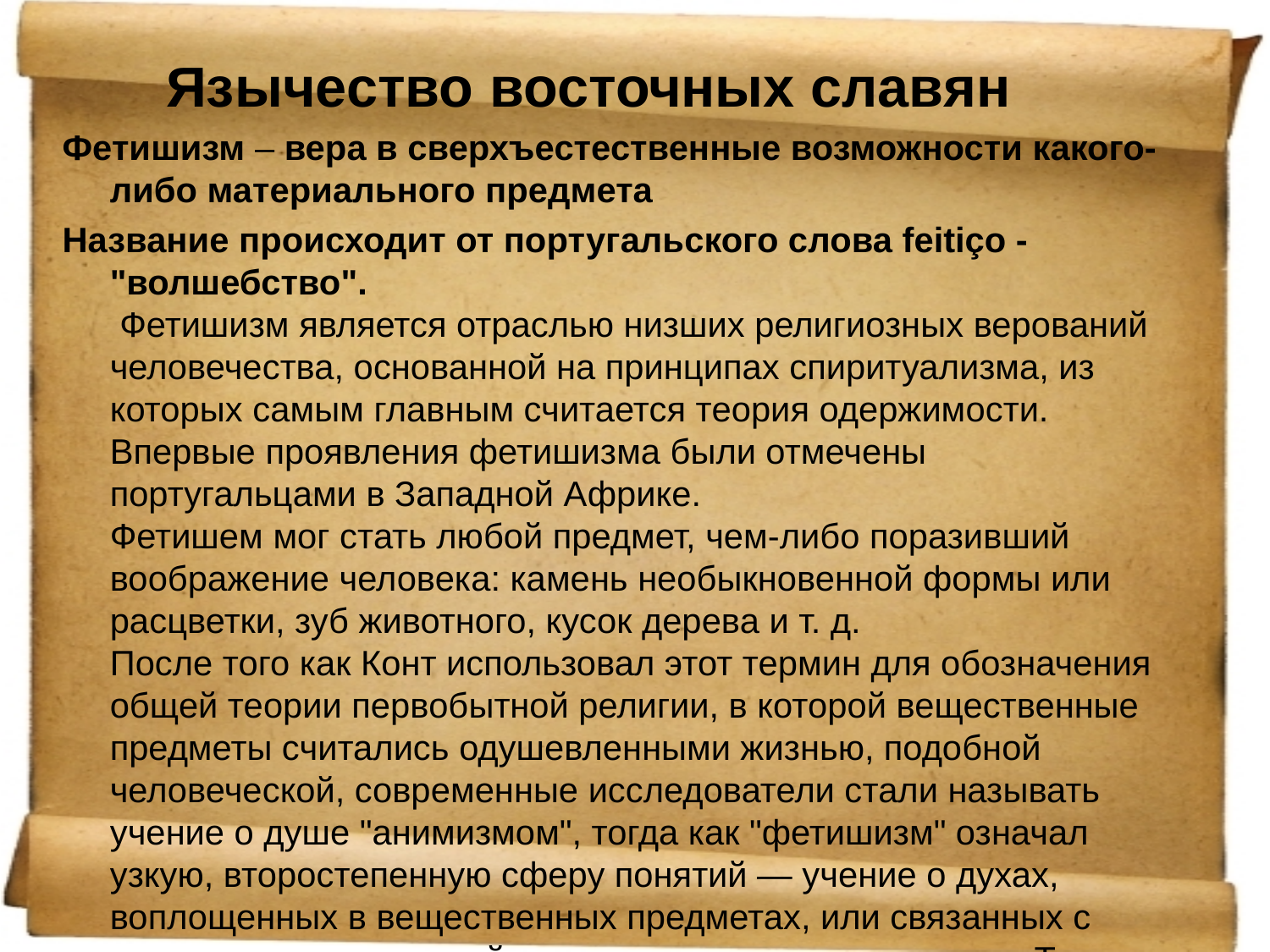

# Язычество восточных славян
Фетишизм – вера в сверхъестественные возможности какого-либо материального предмета
Название происходит от португальского слова feitiço - "волшебство".
 Фетишизм является отраслью низших религиозных верований человечества, основанной на принципах спиритуализма, из которых самым главным считается теория одержимости. Впервые проявления фетишизма были отмечены португальцами в Западной Африке.
Фетишем мог стать любой предмет, чем-либо поразивший воображение человека: камень необыкновенной формы или расцветки, зуб животного, кусок дерева и т. д.
После того как Конт использовал этот термин для обозначения общей теории первобытной религии, в которой вещественные предметы считались одушевленными жизнью, подобной человеческой, современные исследователи стали называть учение о душе "анимизмом", тогда как "фетишизм" означал узкую, второстепенную сферу понятий — учение о духах, воплощенных в вещественных предметах, или связанных с ними, или, наконец, действующих через их посредство. Таким образом, фетишизм был предшественником идолопоклонства.